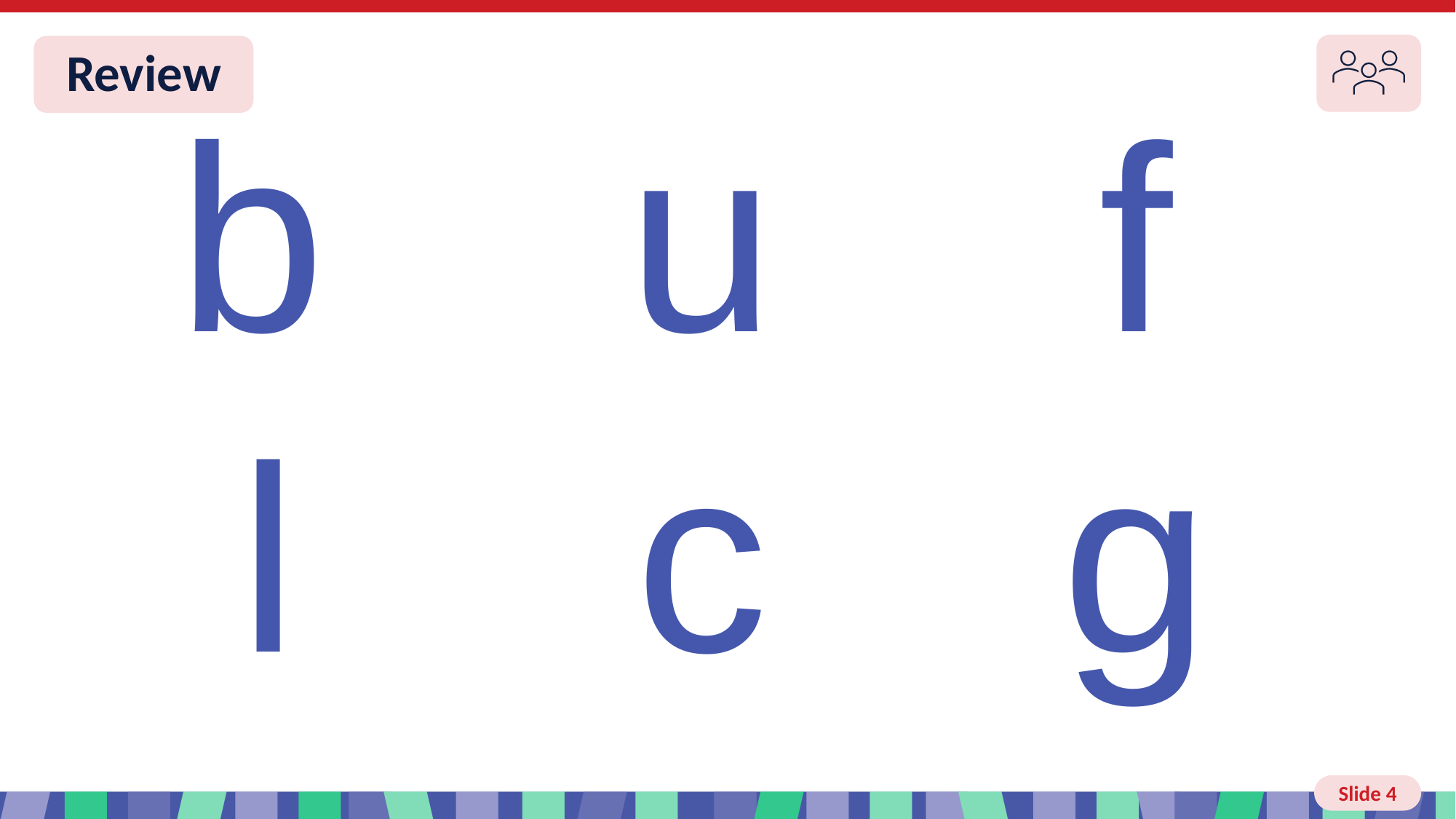

# Slide 4 Review
b
u
f
l
c
g